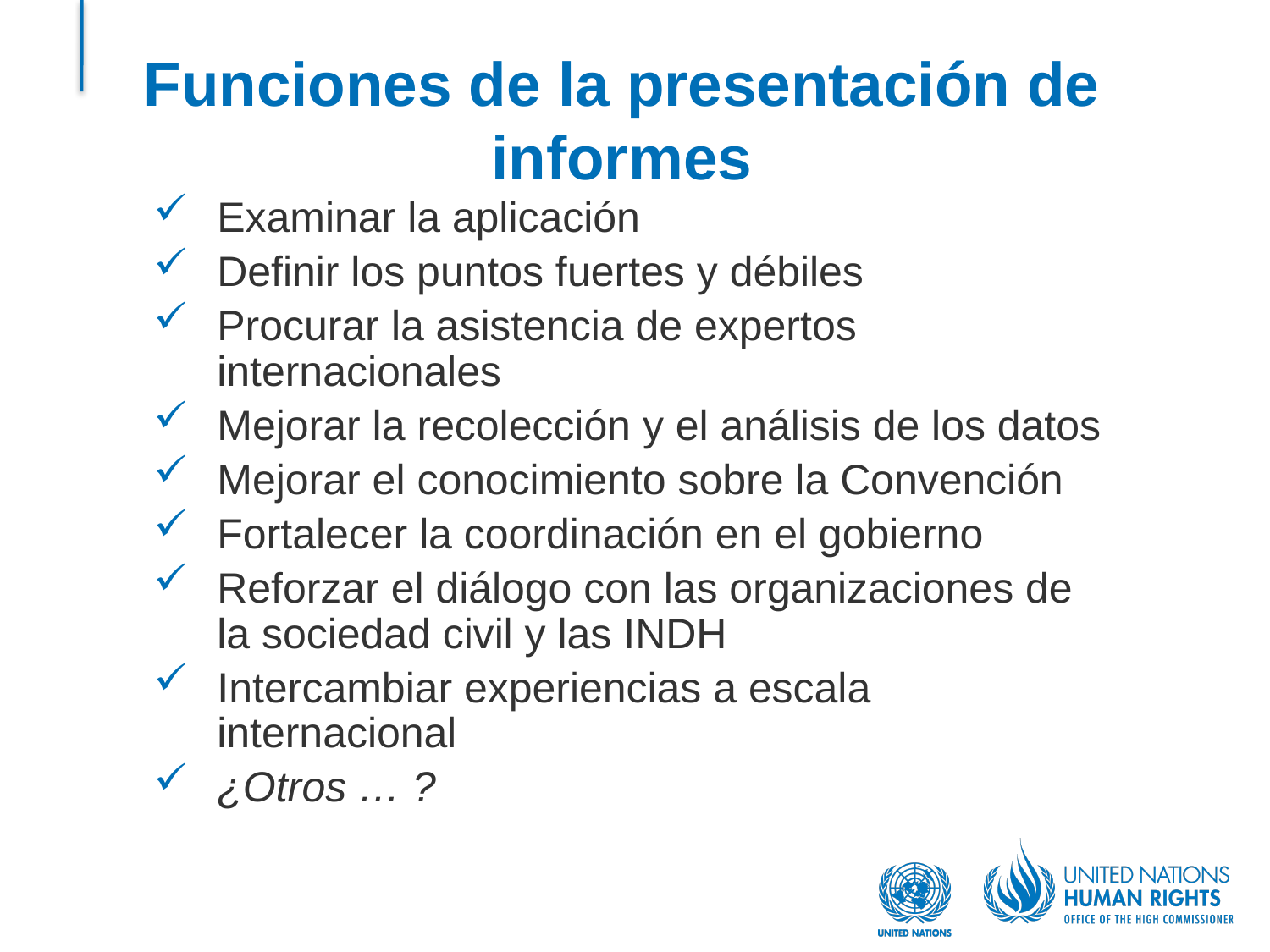

# Funciones de la presentación de informes
Examinar la aplicación
Definir los puntos fuertes y débiles
Procurar la asistencia de expertos internacionales
Mejorar la recolección y el análisis de los datos
Mejorar el conocimiento sobre la Convención
Fortalecer la coordinación en el gobierno
Reforzar el diálogo con las organizaciones de la sociedad civil y las INDH
Intercambiar experiencias a escala internacional
¿Otros … ?